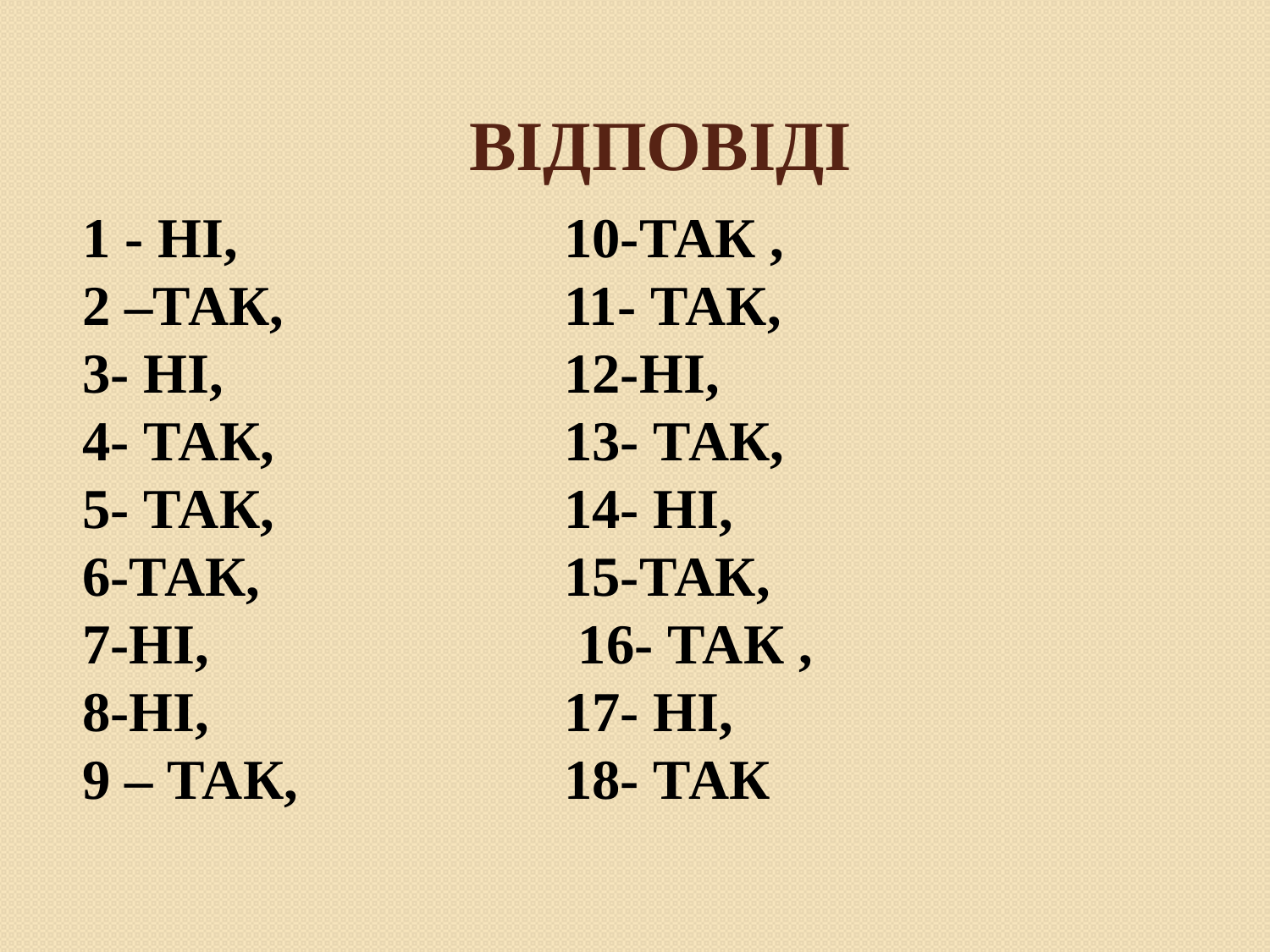

# ВІДПОВІДІ
1 - НІ,
2 –ТАК,
3- НІ,
4- ТАК,
5- ТАК,
6-ТАК,
7-НІ,
8-НІ,
9 – ТАК,
10-ТАК ,
11- ТАК,
12-НІ,
13- ТАК,
14- НІ,
15-ТАК,
 16- ТАК ,
17- НІ,
18- ТАК